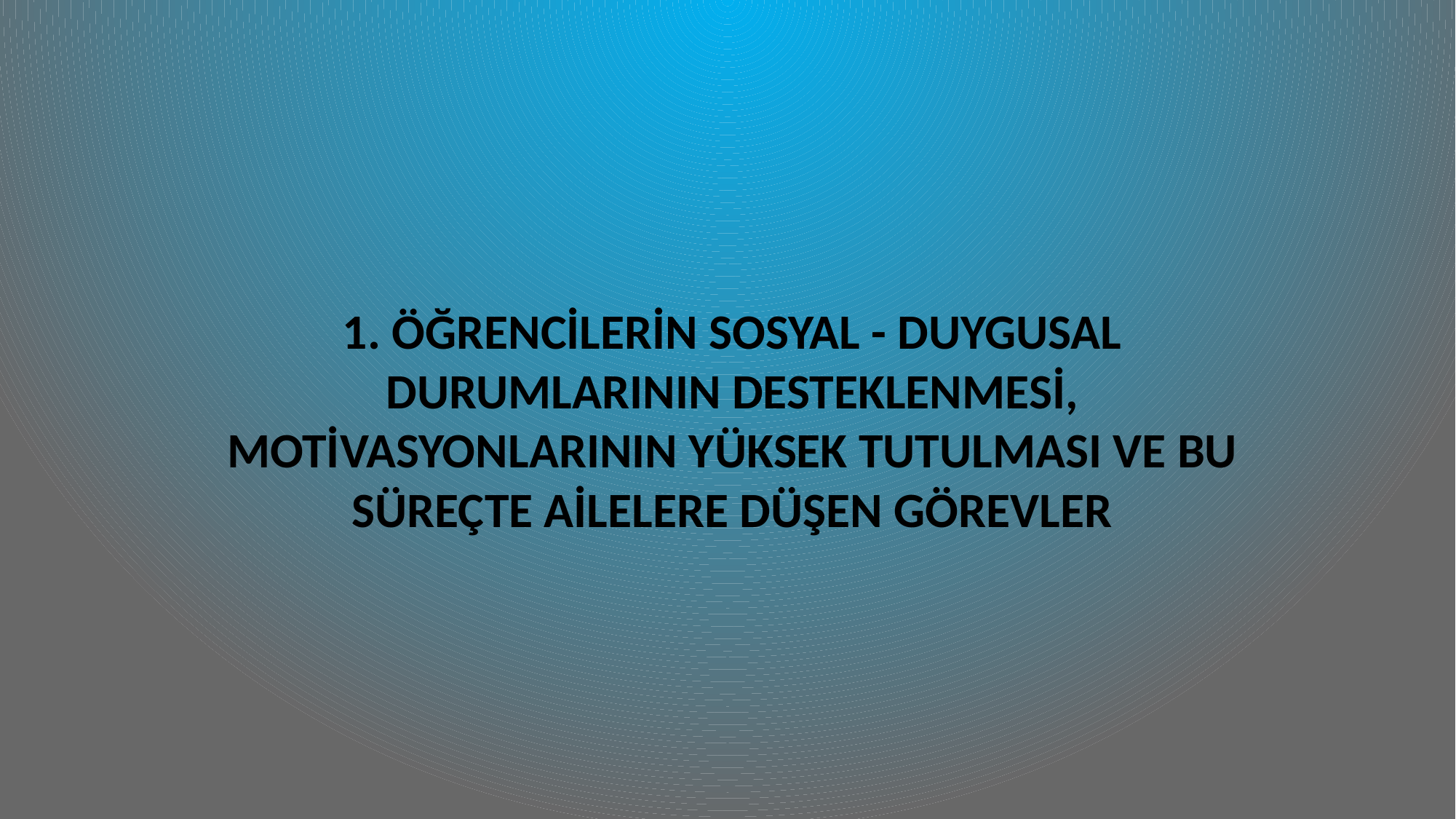

# 1. ÖĞRENCİLERİN SOSYAL - DUYGUSAL DURUMLARININ DESTEKLENMESİ, MOTİVASYONLARININ YÜKSEK TUTULMASI VE BU SÜREÇTE AİLELERE DÜŞEN GÖREVLER